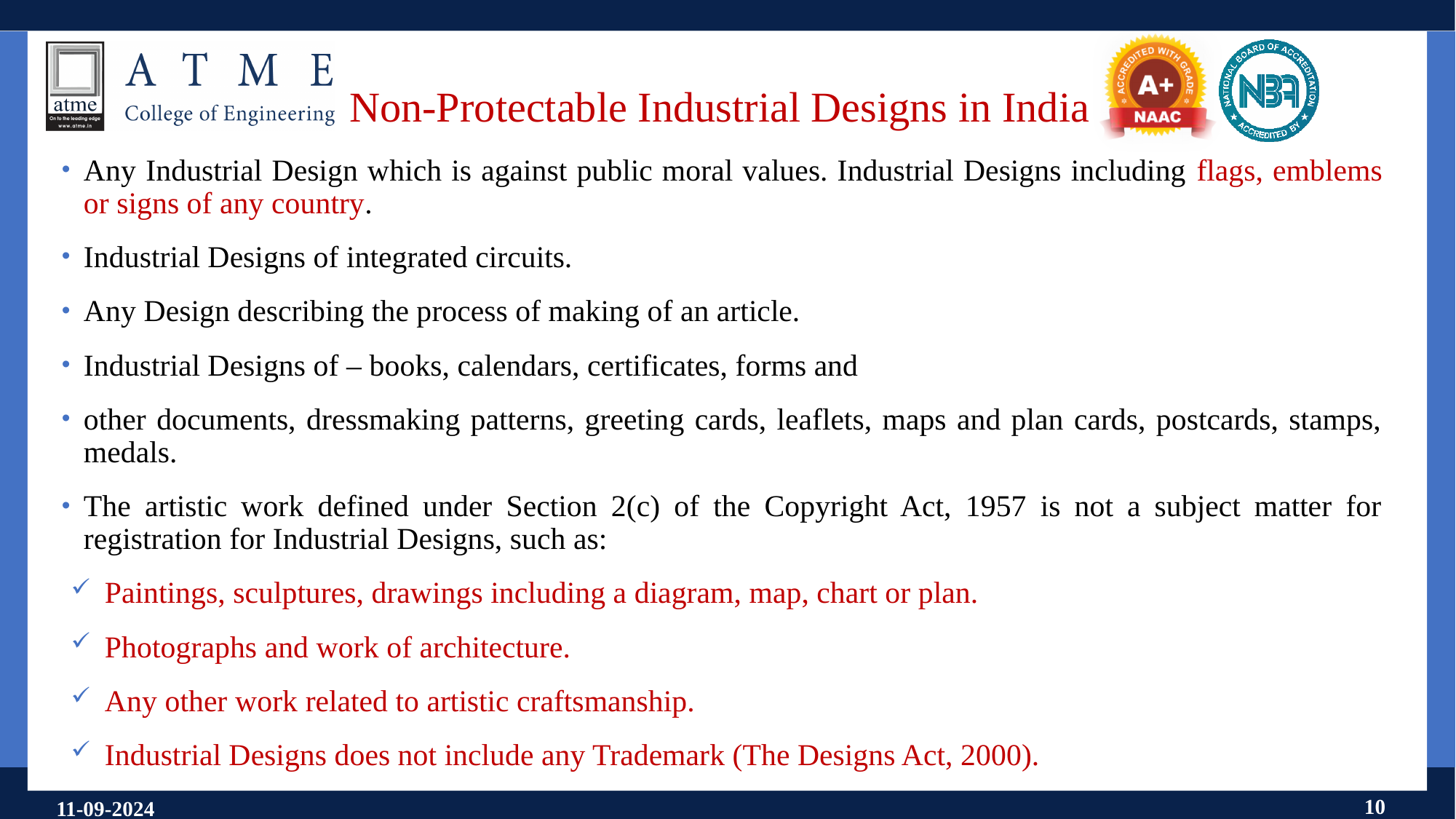

# Non-Protectable Industrial Designs in India
Any Industrial Design which is against public moral values. Industrial Designs including flags, emblems or signs of any country.
Industrial Designs of integrated circuits.
Any Design describing the process of making of an article.
Industrial Designs of – books, calendars, certificates, forms and
other documents, dressmaking patterns, greeting cards, leaflets, maps and plan cards, postcards, stamps, medals.
The artistic work defined under Section 2(c) of the Copyright Act, 1957 is not a subject matter for registration for Industrial Designs, such as:
Paintings, sculptures, drawings including a diagram, map, chart or plan.
Photographs and work of architecture.
Any other work related to artistic craftsmanship.
Industrial Designs does not include any Trademark (The Designs Act, 2000).
10
11-09-2024